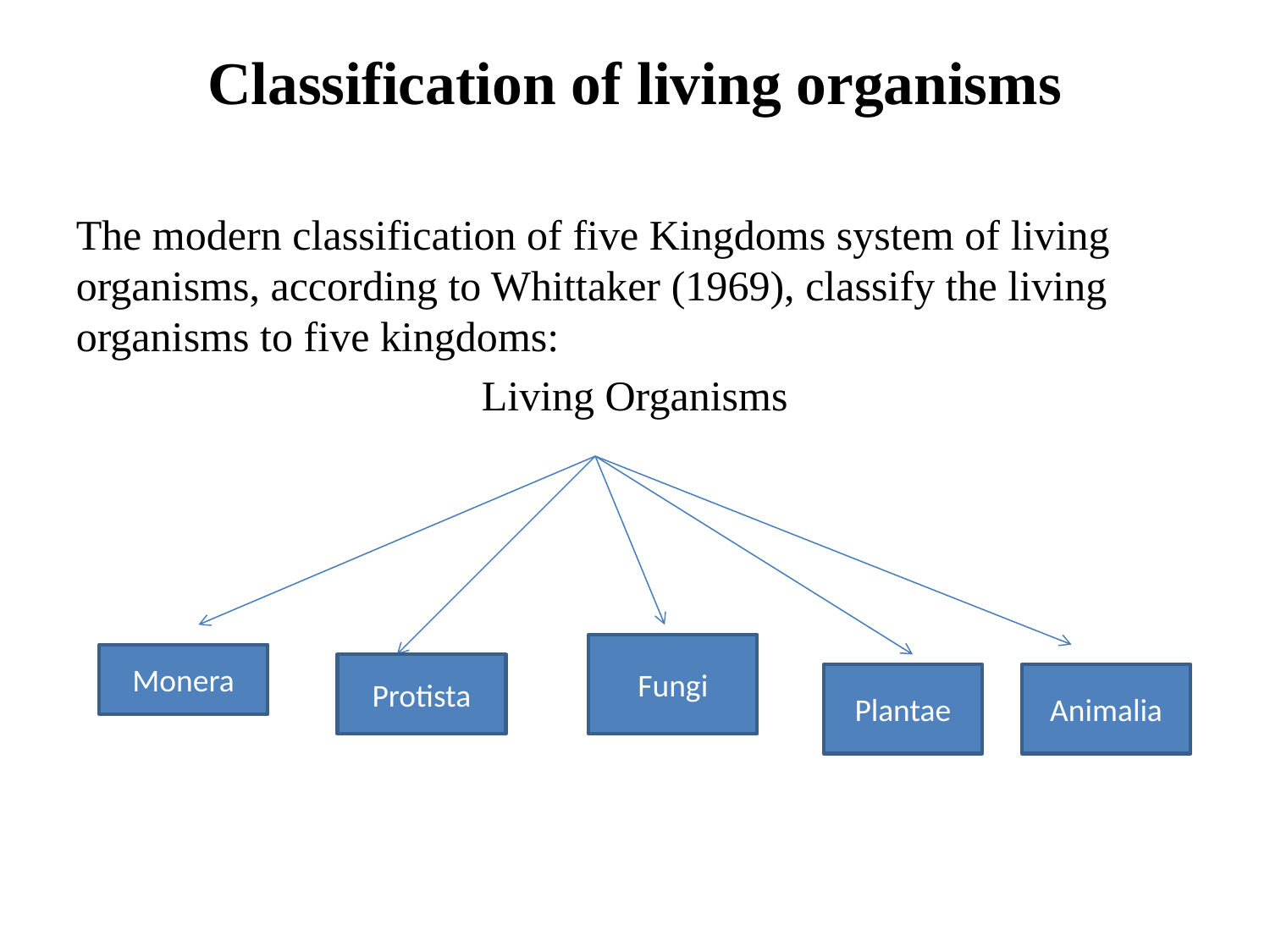

Classification of living organisms
The modern classification of five Kingdoms system of living organisms, according to Whittaker (1969), classify the living organisms to five kingdoms:
Living Organisms

Fungi
Monera
Protista
Plantae
Animalia